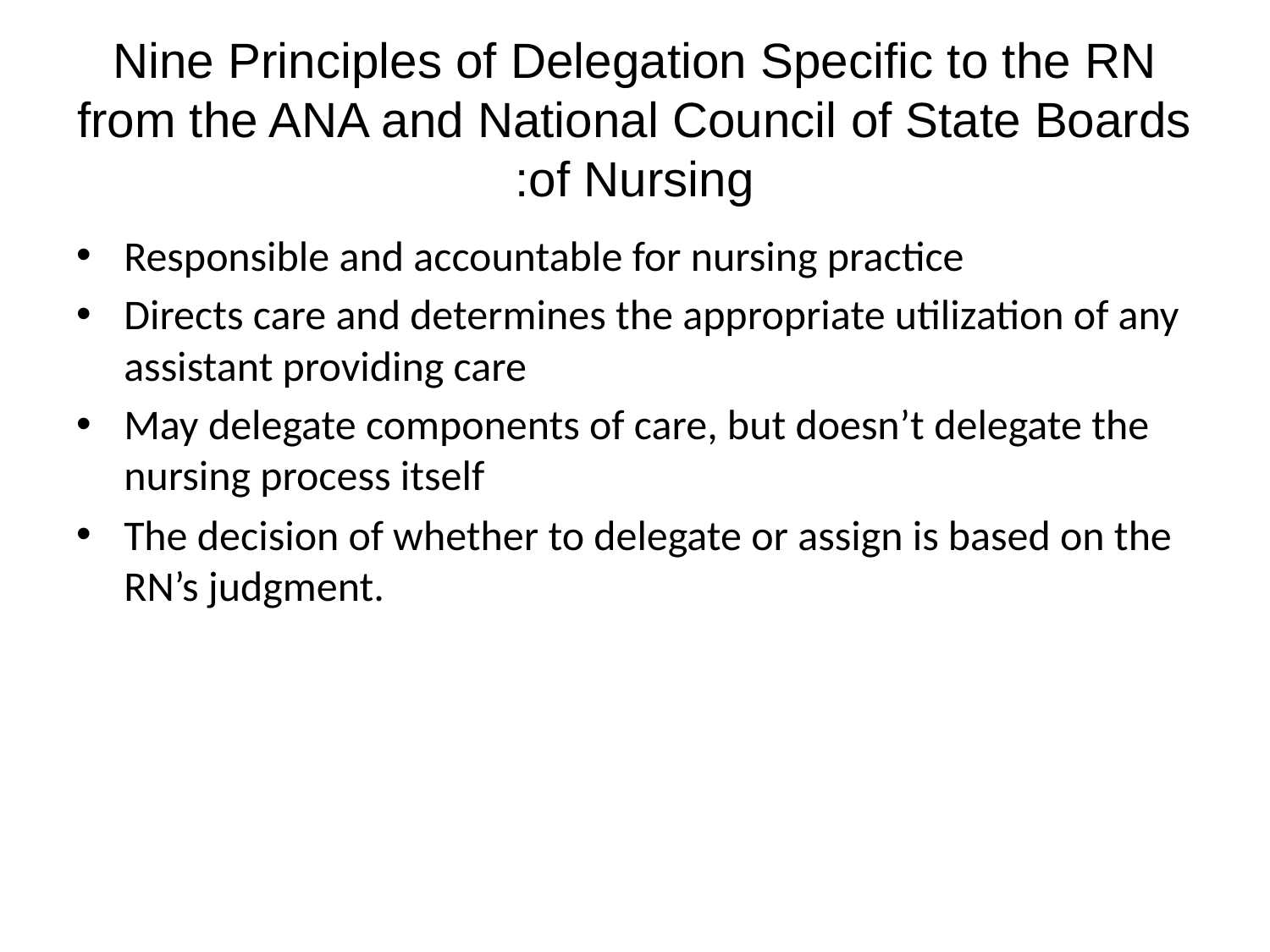

# Nine Principles of Delegation Specific to the RN from the ANA and National Council of State Boards of Nursing:
Responsible and accountable for nursing practice
Directs care and determines the appropriate utilization of any assistant providing care
May delegate components of care, but doesn’t delegate the nursing process itself
The decision of whether to delegate or assign is based on the RN’s judgment.